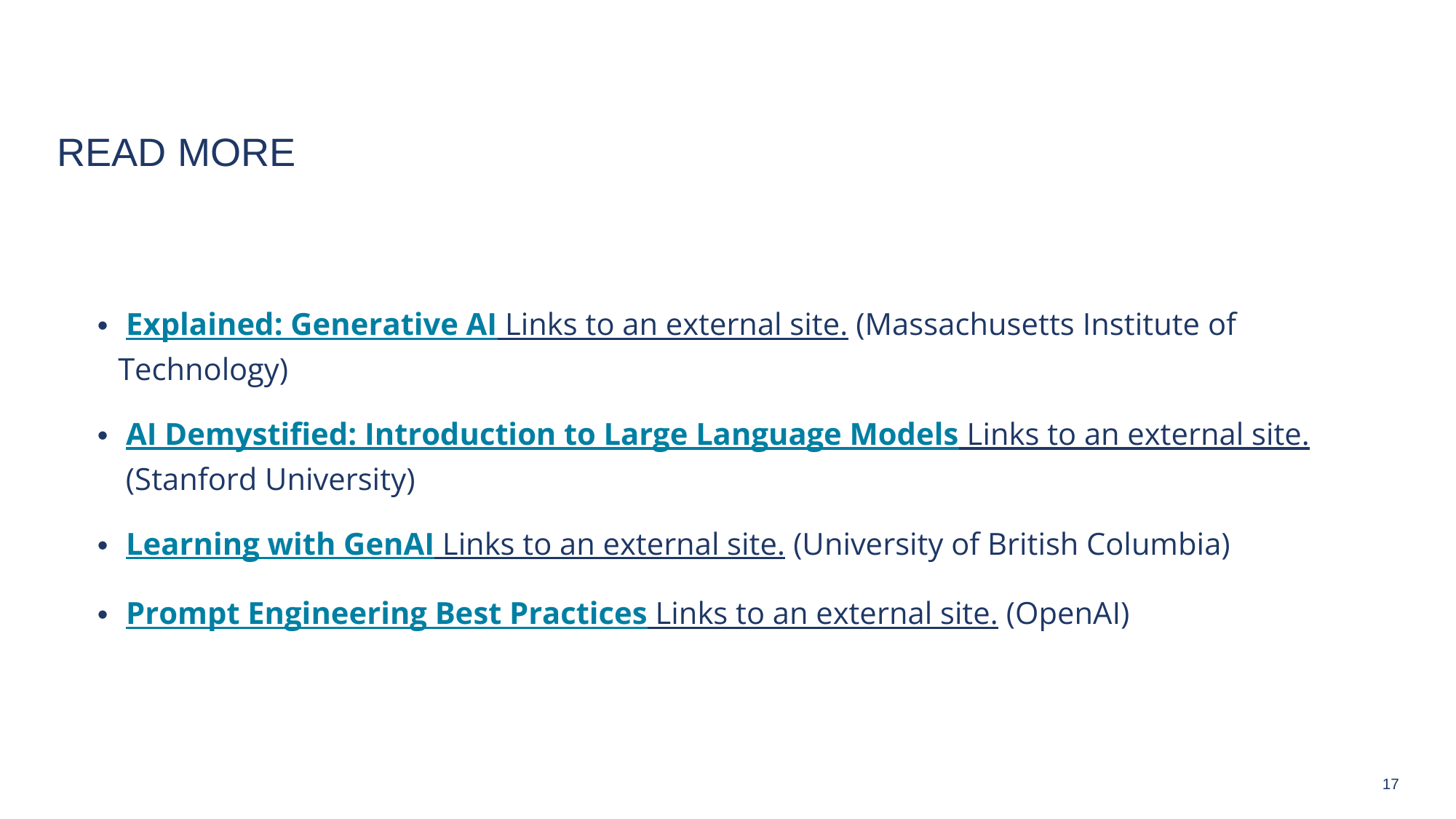

# Read more
 Explained: Generative AI Links to an external site. (Massachusetts Institute of Technology)
 AI Demystified: Introduction to Large Language Models Links to an external site. (Stanford University)
 Learning with GenAI Links to an external site. (University of British Columbia)
 Prompt Engineering Best Practices Links to an external site. (OpenAI)
17